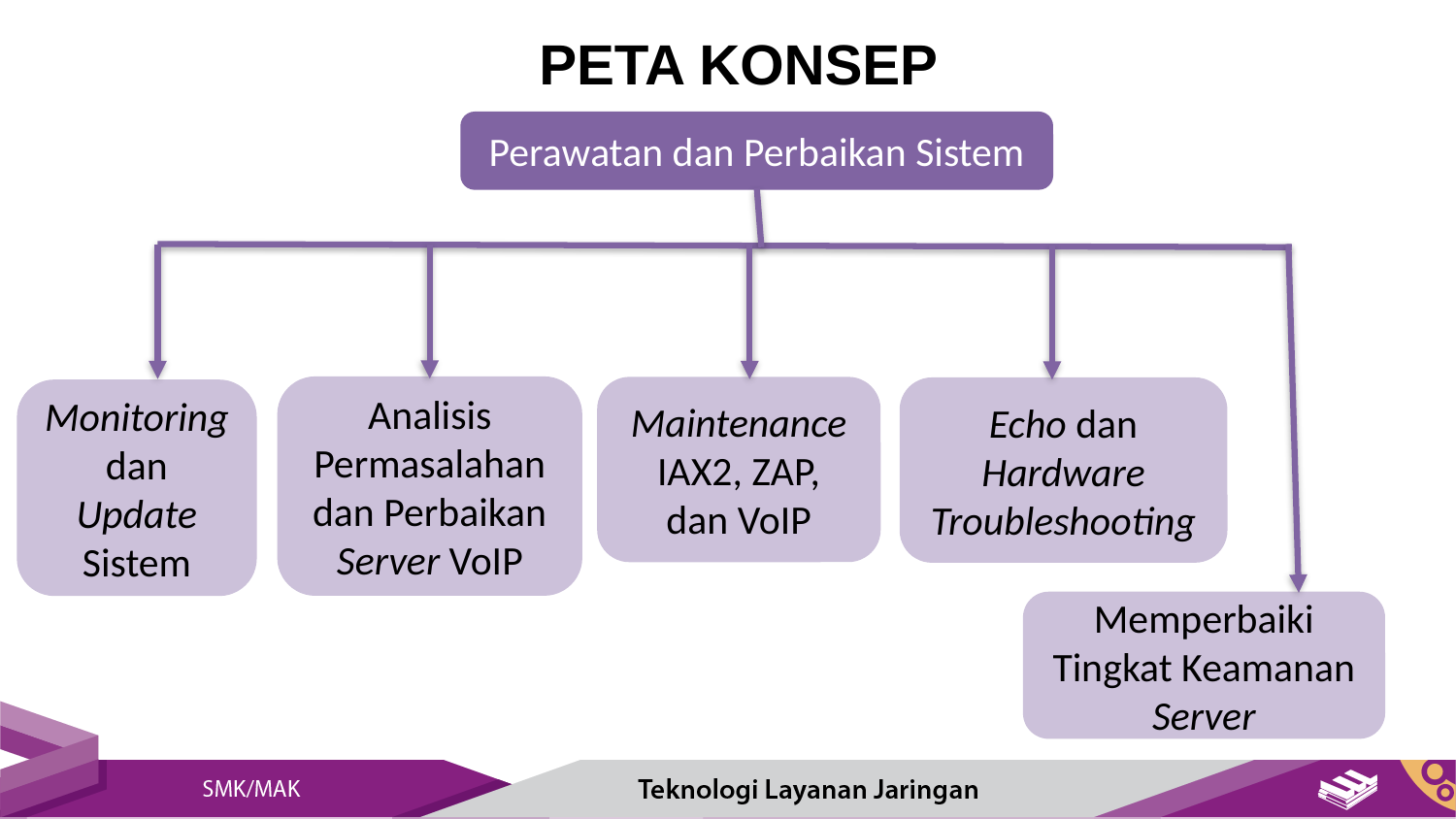

PETA KONSEP
Perawatan dan Perbaikan Sistem
Analisis Permasalahan dan Perbaikan Server VoIP
Maintenance IAX2, ZAP, dan VoIP
Echo dan Hardware Troubleshooting
Monitoring dan Update Sistem
Memperbaiki Tingkat Keamanan Server